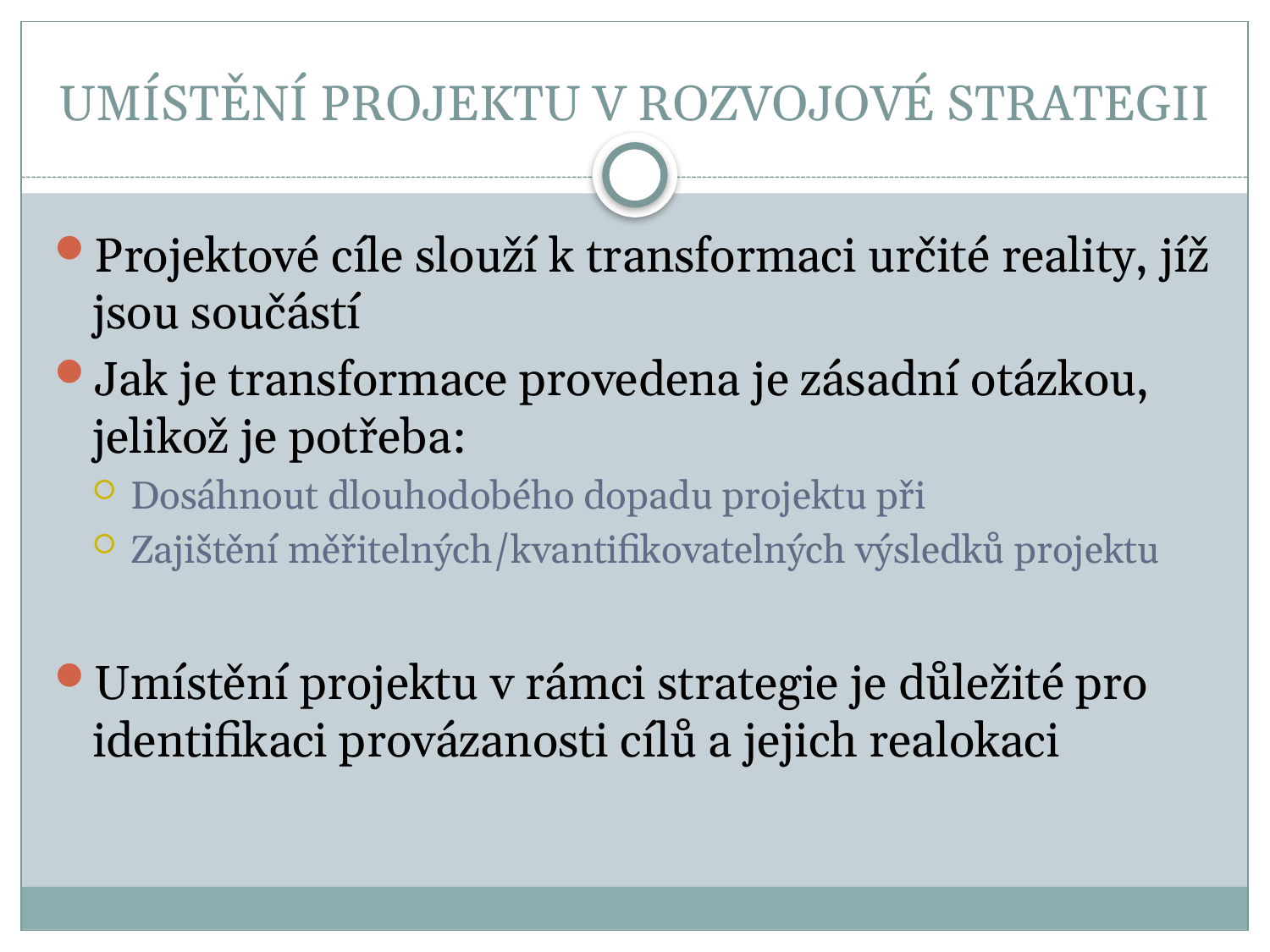

# UMÍSTĚNÍ PROJEKTU V ROZVOJOVÉ STRATEGII
Projektové cíle slouží k transformaci určité reality, jíž jsou součástí
Jak je transformace provedena je zásadní otázkou, jelikož je potřeba:
Dosáhnout dlouhodobého dopadu projektu při
Zajištění měřitelných/kvantifikovatelných výsledků projektu

Umístění projektu v rámci strategie je důležité pro identifikaci provázanosti cílů a jejich realokaci